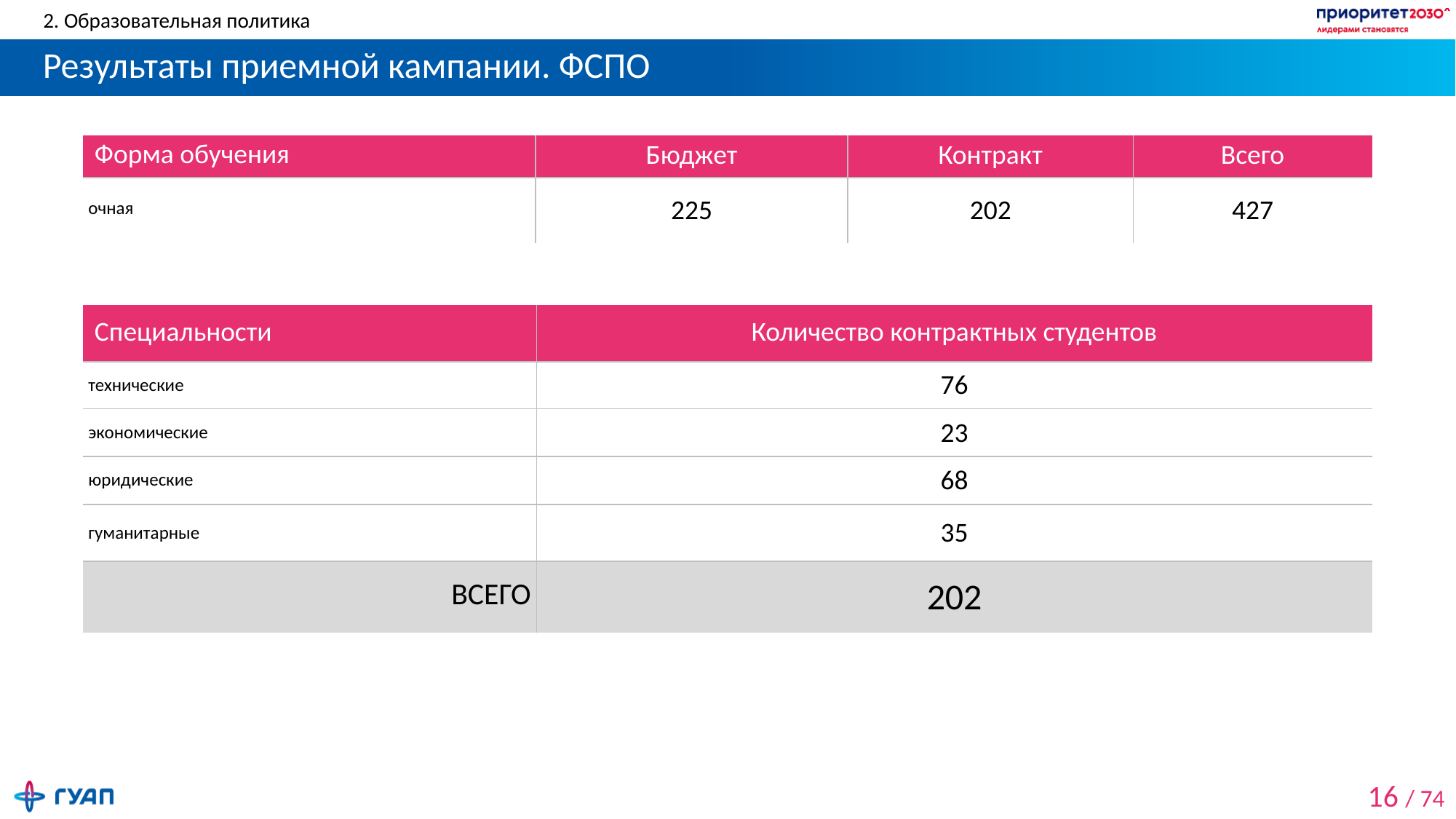

2. Образовательная политика
# Результаты приемной кампании. ФСПО
| Форма обучения | Бюджет | Контракт | Всего |
| --- | --- | --- | --- |
| очная | 225 | 202 | 427 |
| Специальности | Количество контрактных студентов |
| --- | --- |
| технические | 76 |
| экономические | 23 |
| юридические | 68 |
| гуманитарные | 35 |
| ВСЕГО | 202 |